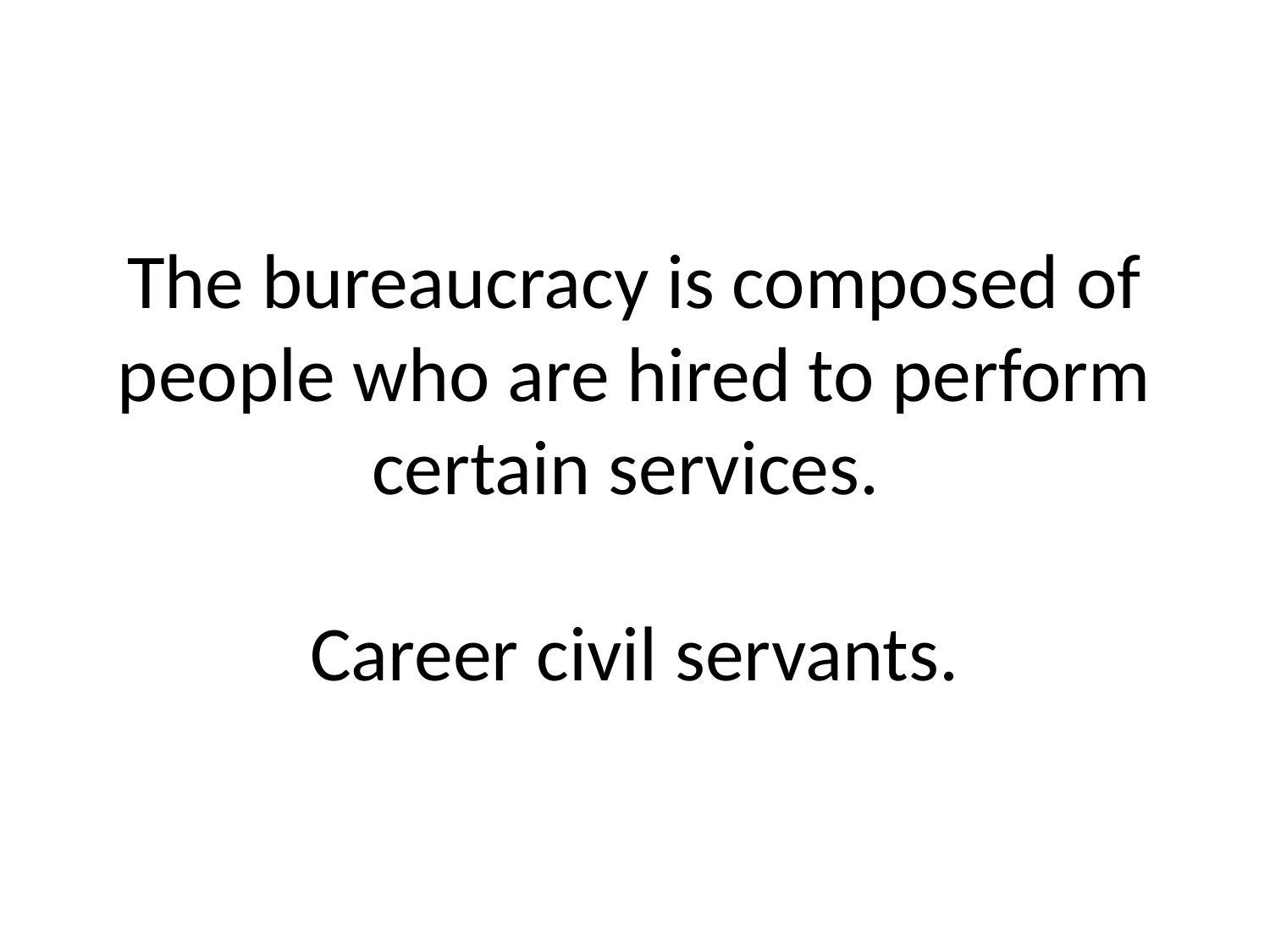

# The bureaucracy is composed of people who are hired to perform certain services. Career civil servants.